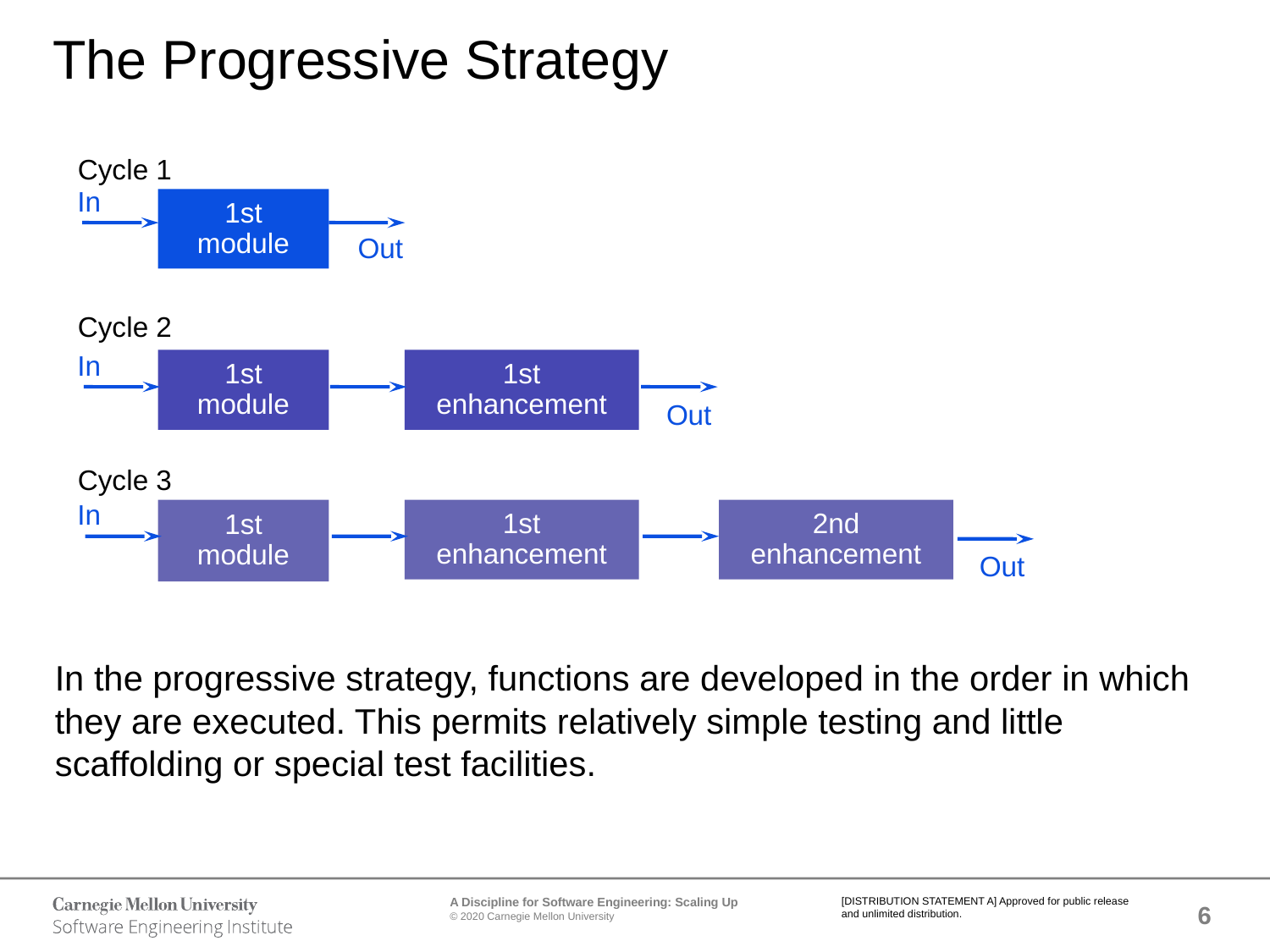

# The Progressive Strategy
Cycle 1
In
1st
module

Out
Cycle 2
In
1st
module
1st
enhancement

Out
Cycle 3
In
1st
module
1st
enhancement
2nd
enhancement

Out
In the progressive strategy, functions are developed in the order in which they are executed. This permits relatively simple testing and little scaffolding or special test facilities.